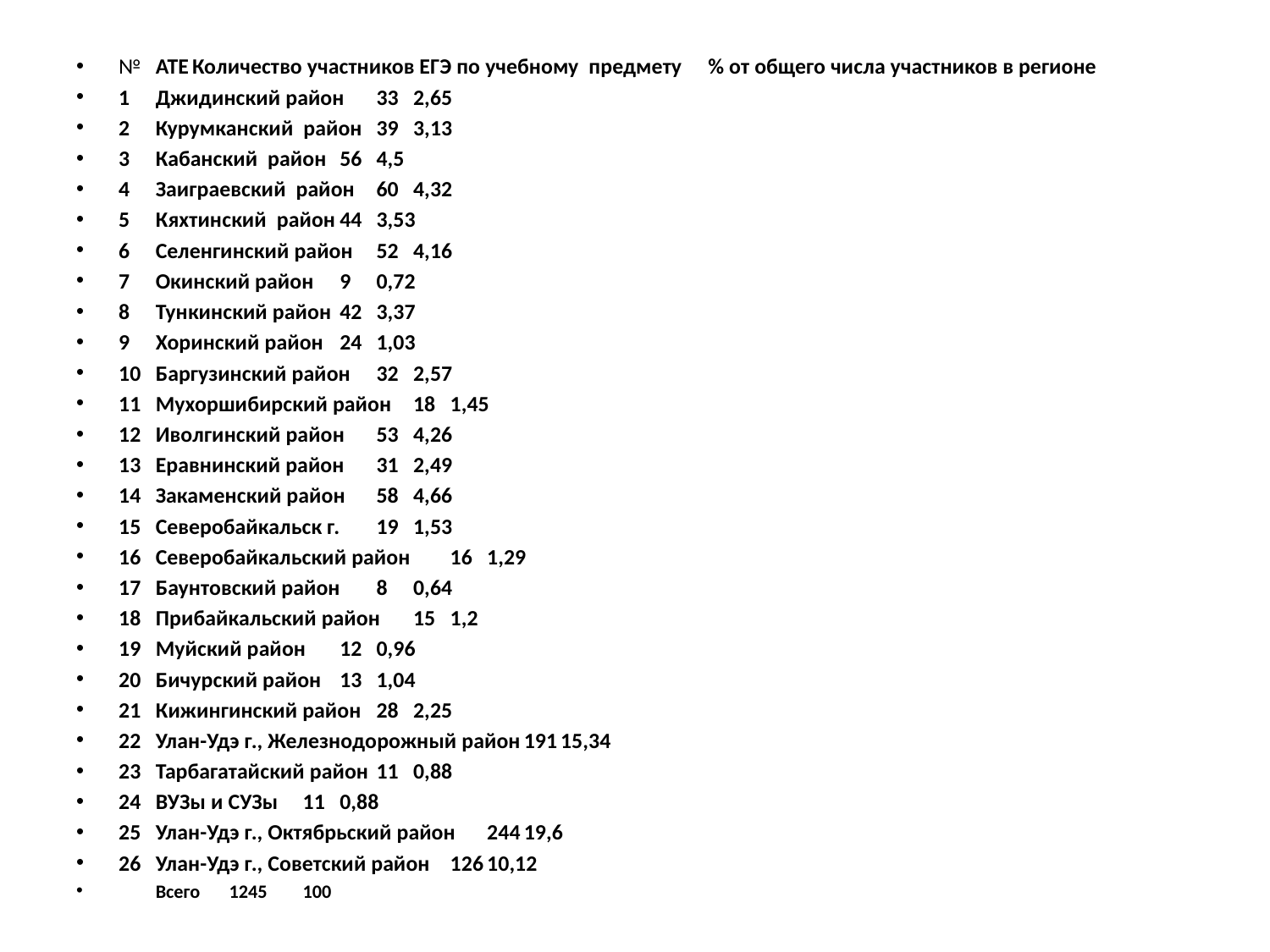

#
№	АТЕ	Количество участников ЕГЭ по учебному  предмету	% от общего числа участников в регионе
1	Джидинский район	33	2,65
2	Курумканский  район	39	3,13
3	Кабанский  район	56	4,5
4	Заиграевский  район	60	4,32
5	Кяхтинский  район	44	3,53
6	Селенгинский район	52	4,16
7	Окинский район	9	0,72
8	Тункинский район	42	3,37
9	Хоринский район	24	1,03
10	Баргузинский район	32	2,57
11	Мухоршибирский район	18	1,45
12	Иволгинский район	53	4,26
13	Еравнинский район	31	2,49
14	Закаменский район	58	4,66
15	Северобайкальск г.	19	1,53
16	Северобайкальский район 	16	1,29
17	Баунтовский район	8	0,64
18	Прибайкальский район	15	1,2
19	Муйский район	12	0,96
20	Бичурский район	13	1,04
21	Кижингинский район	28	2,25
22	Улан-Удэ г., Железнодорожный район	191	15,34
23	Тарбагатайский район	11	0,88
24	ВУЗы и СУЗы	11	0,88
25	Улан-Удэ г., Октябрьский район	244	19,6
26	Улан-Удэ г., Советский район	126	10,12
	Всего 	1245	100